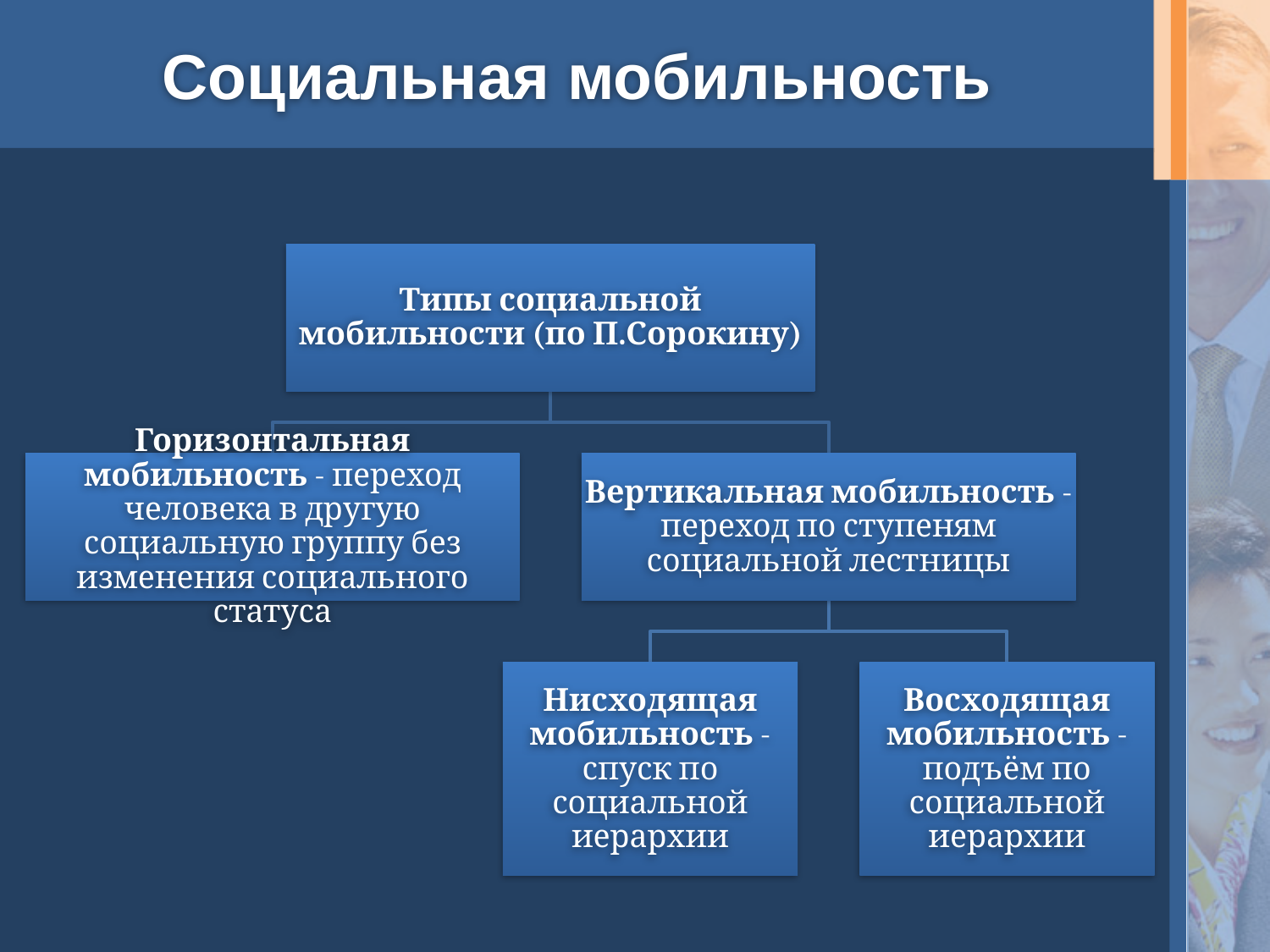

# Социальная мобильность

Типы социальной мобильности (по П.Сорокину)

Горизонтальная мобильность - переход человека в другую социальную группу без изменения социального статуса

Вертикальная мобильность - переход по ступеням социальной лестницы

Нисходящая мобильность - спуск по социальной иерархии

Восходящая мобильность - подъём по социальной иерархии